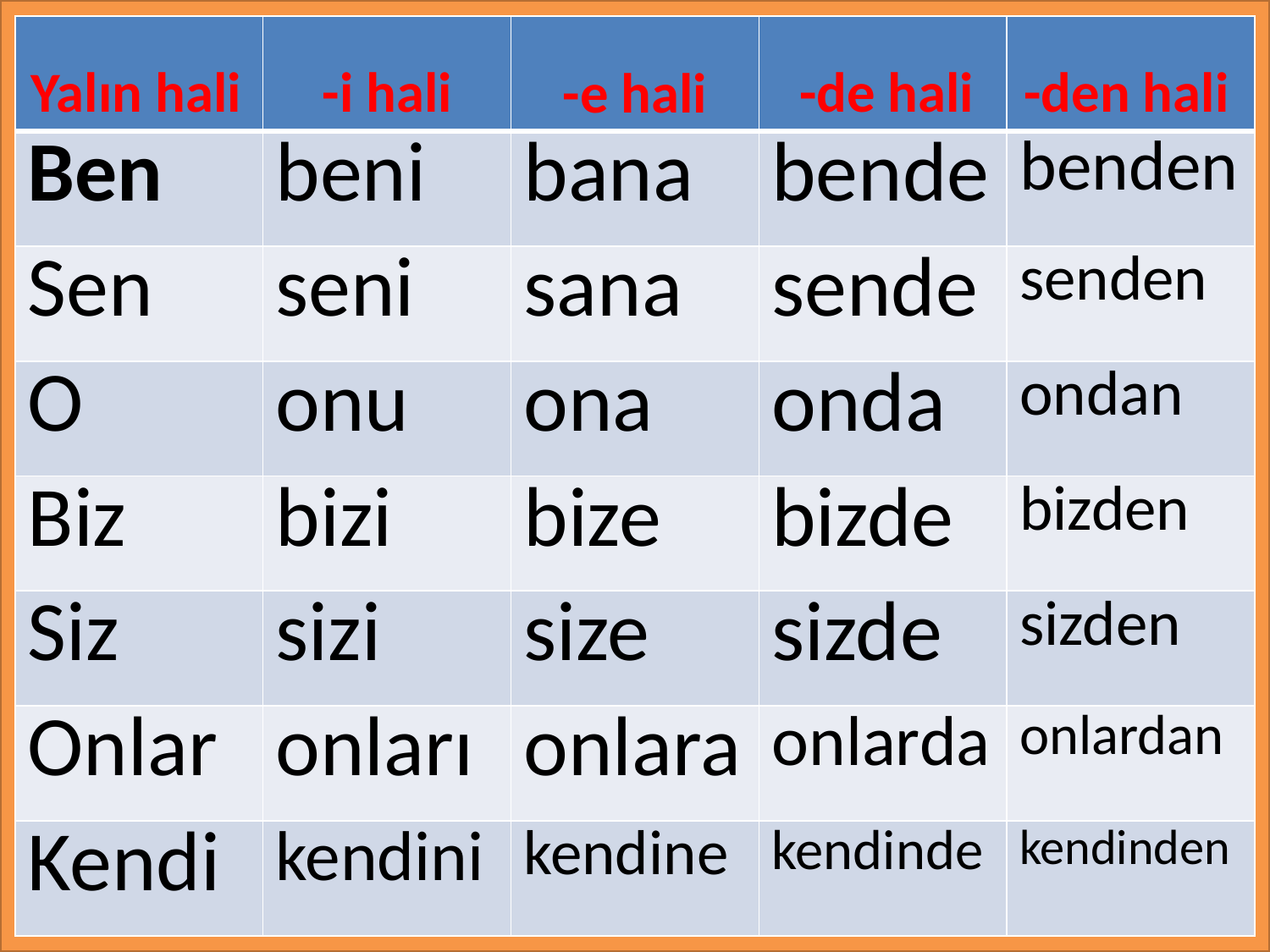

|  |  |  |  |  |
| --- | --- | --- | --- | --- |
| Ben | beni | bana | bende | benden |
| Sen | seni | sana | sende | senden |
| O | onu | ona | onda | ondan |
| Biz | bizi | bize | bizde | bizden |
| Siz | sizi | size | sizde | sizden |
| Onlar | onları | onlara | onlarda | onlardan |
| Kendi | kendini | kendine | kendinde | kendinden |
Yalın hali
-i hali
-den hali
-de hali
-e hali

#